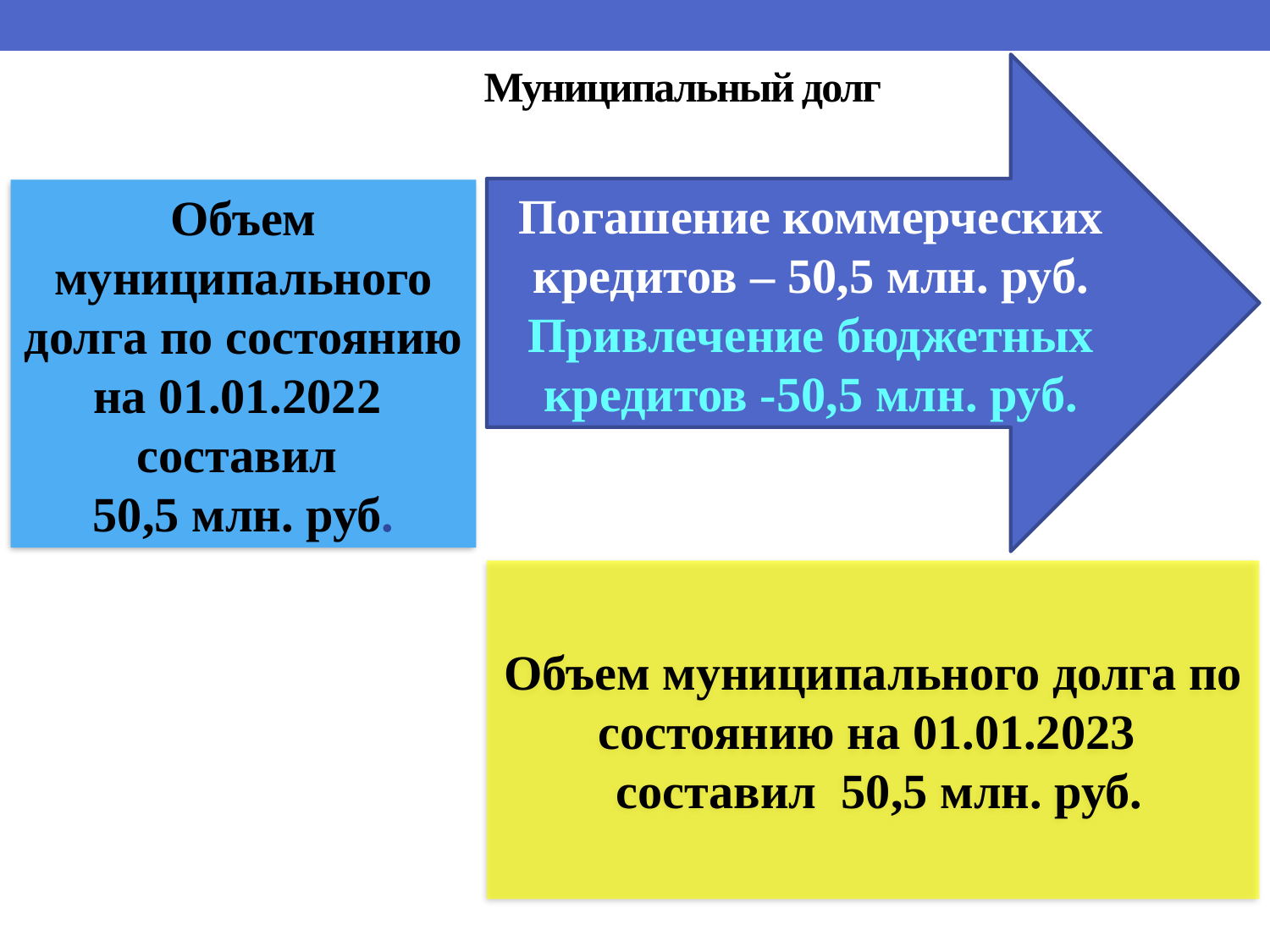

# Муниципальный долг
Погашение коммерческих кредитов – 50,5 млн. руб.
Привлечение бюджетных кредитов -50,5 млн. руб.
Объем муниципального долга по состоянию на 01.01.2022  составил
50,5 млн. руб.
Объем муниципального долга по состоянию на 01.01.2023
 составил  50,5 млн. руб.